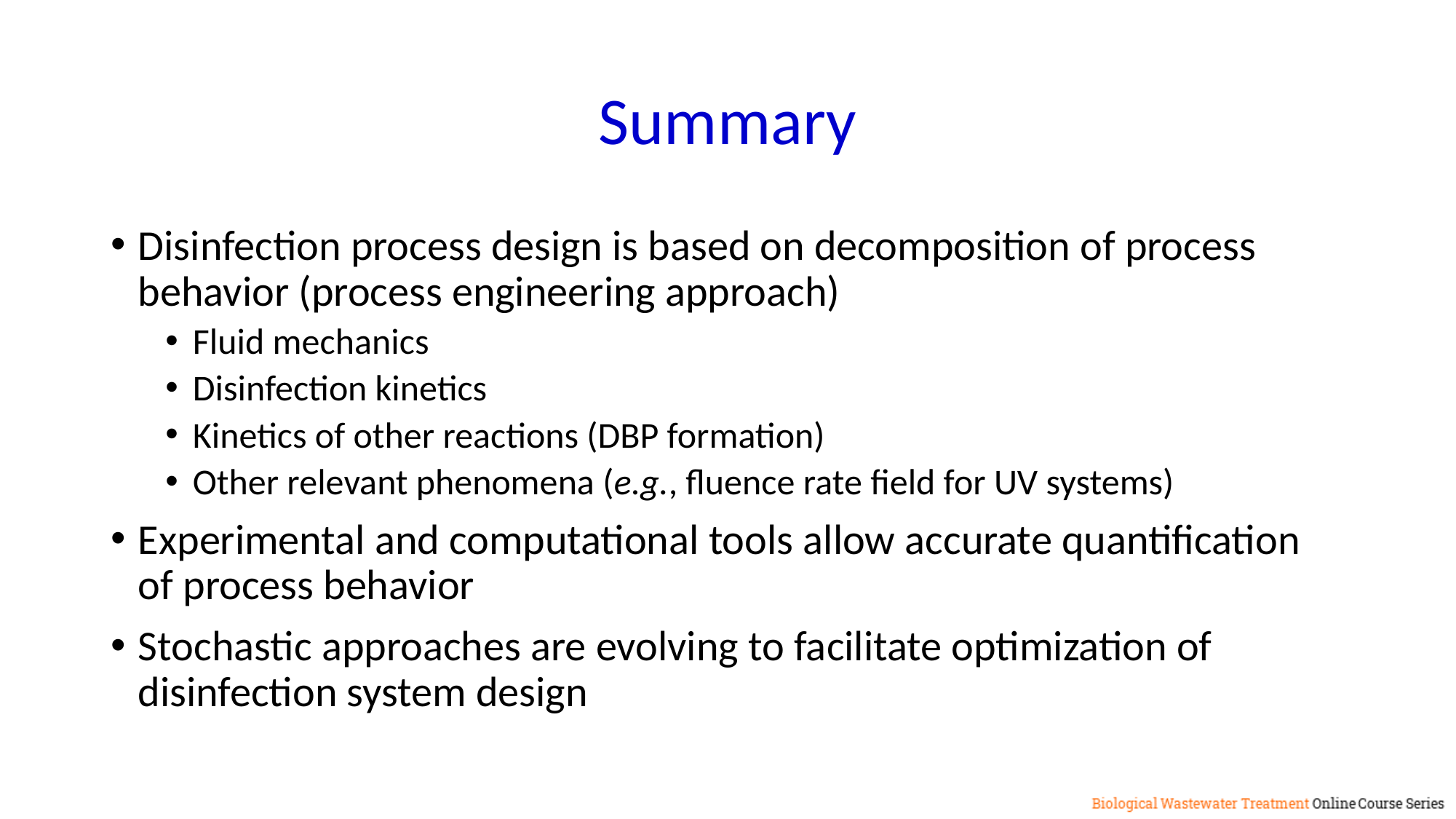

# Summary
Disinfection process design is based on decomposition of process behavior (process engineering approach)
Fluid mechanics
Disinfection kinetics
Kinetics of other reactions (DBP formation)
Other relevant phenomena (e.g., fluence rate field for UV systems)
Experimental and computational tools allow accurate quantification of process behavior
Stochastic approaches are evolving to facilitate optimization of disinfection system design